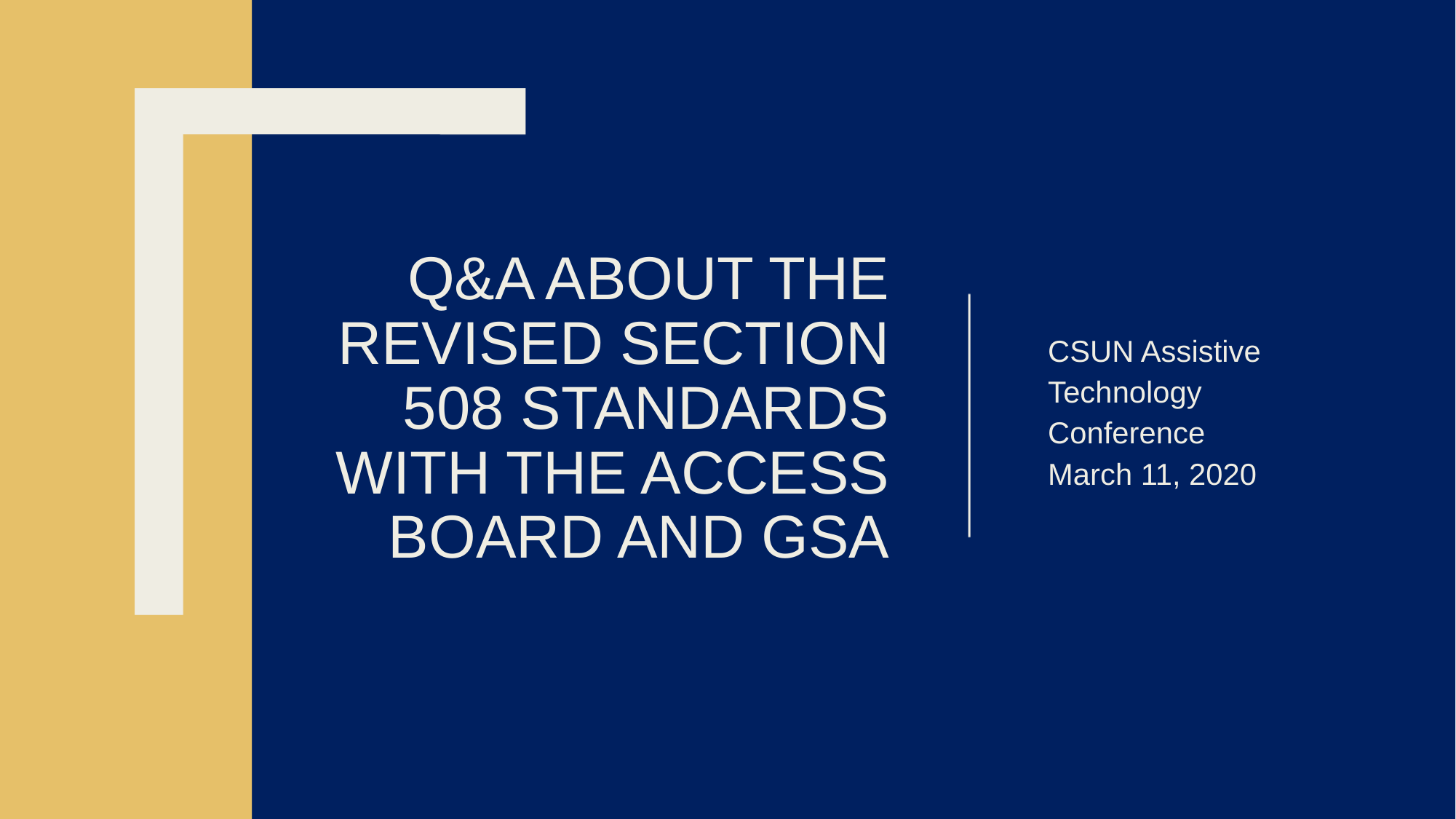

# Q&A About the Revised Section 508 Standards with the Access Board and GSA
CSUN Assistive Technology Conference
March 11, 2020